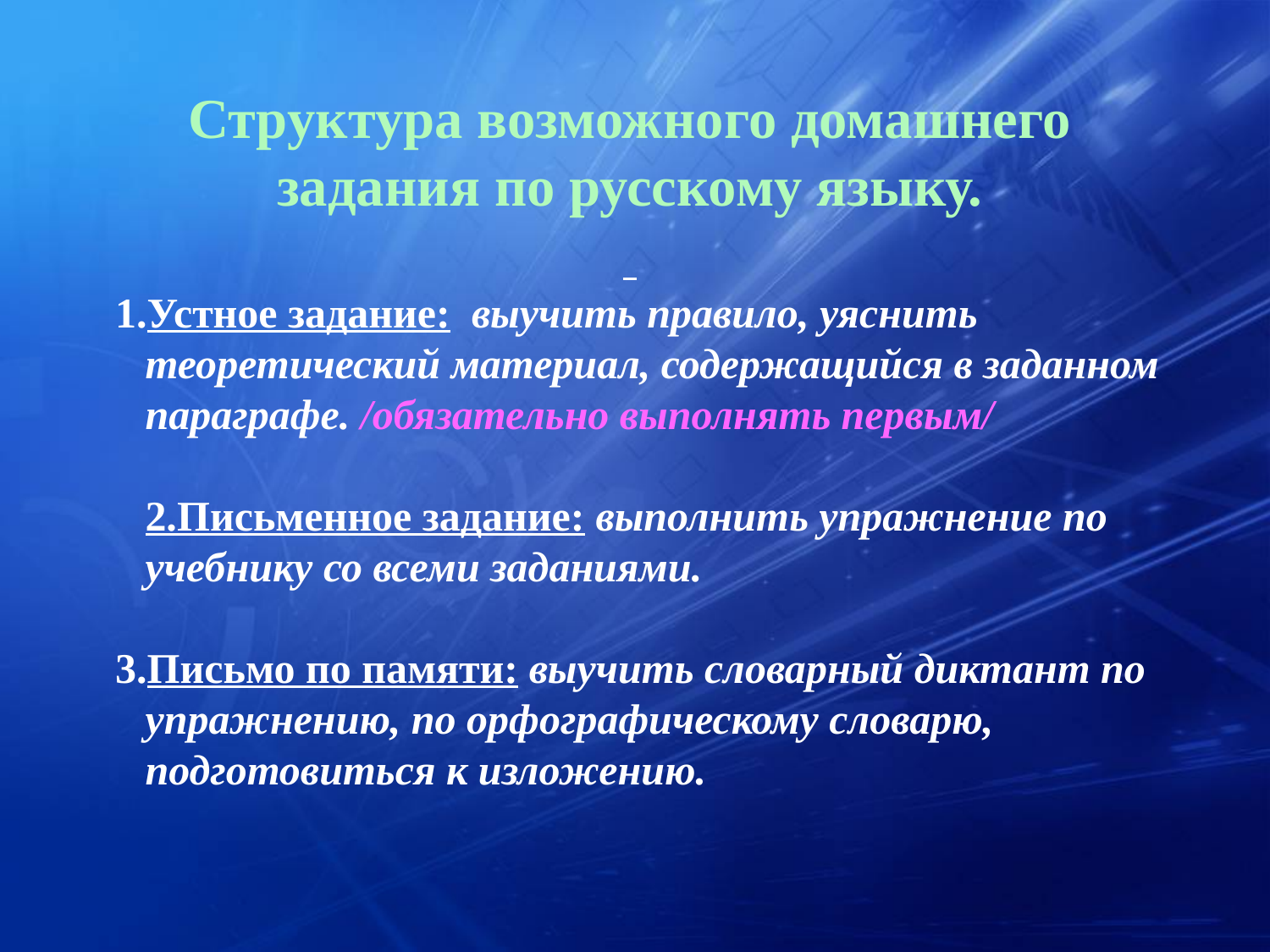

#
Структура возможного домашнего задания по русскому языку.

Устное задание:  выучить правило, уяснить теоретический материал, содержащийся в заданном параграфе. /обязательно выполнять первым/

2.Письменное задание: выполнить упражнение по учебнику со всеми заданиями.

Письмо по памяти: выучить словарный диктант по упражнению, по орфографическому словарю,  подготовиться к изложению.